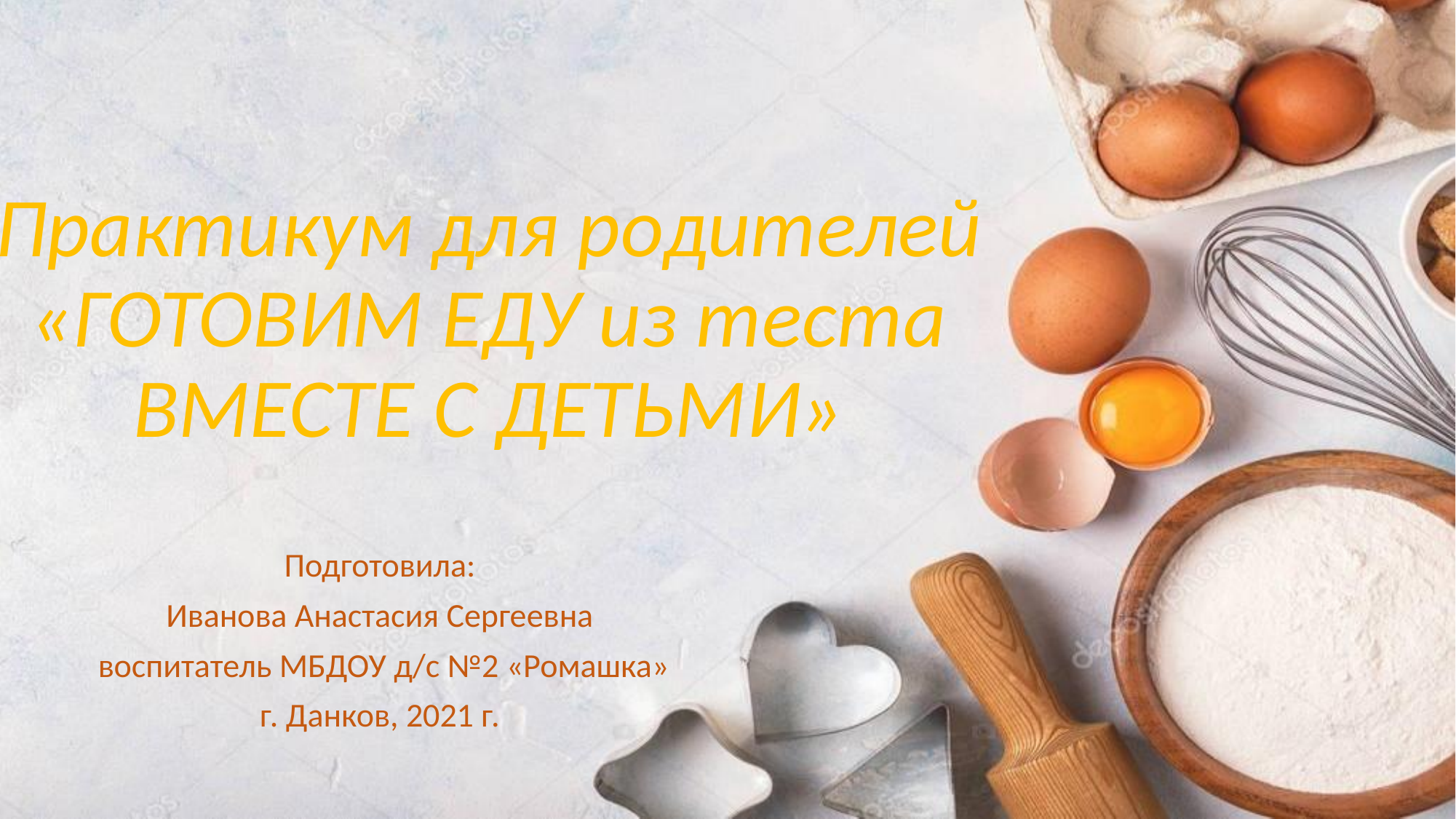

# Практикум для родителей «ГОТОВИМ ЕДУ из теста ВМЕСТЕ С ДЕТЬМИ»
Подготовила:
Иванова Анастасия Сергеевна
 воспитатель МБДОУ д/с №2 «Ромашка»
г. Данков, 2021 г.